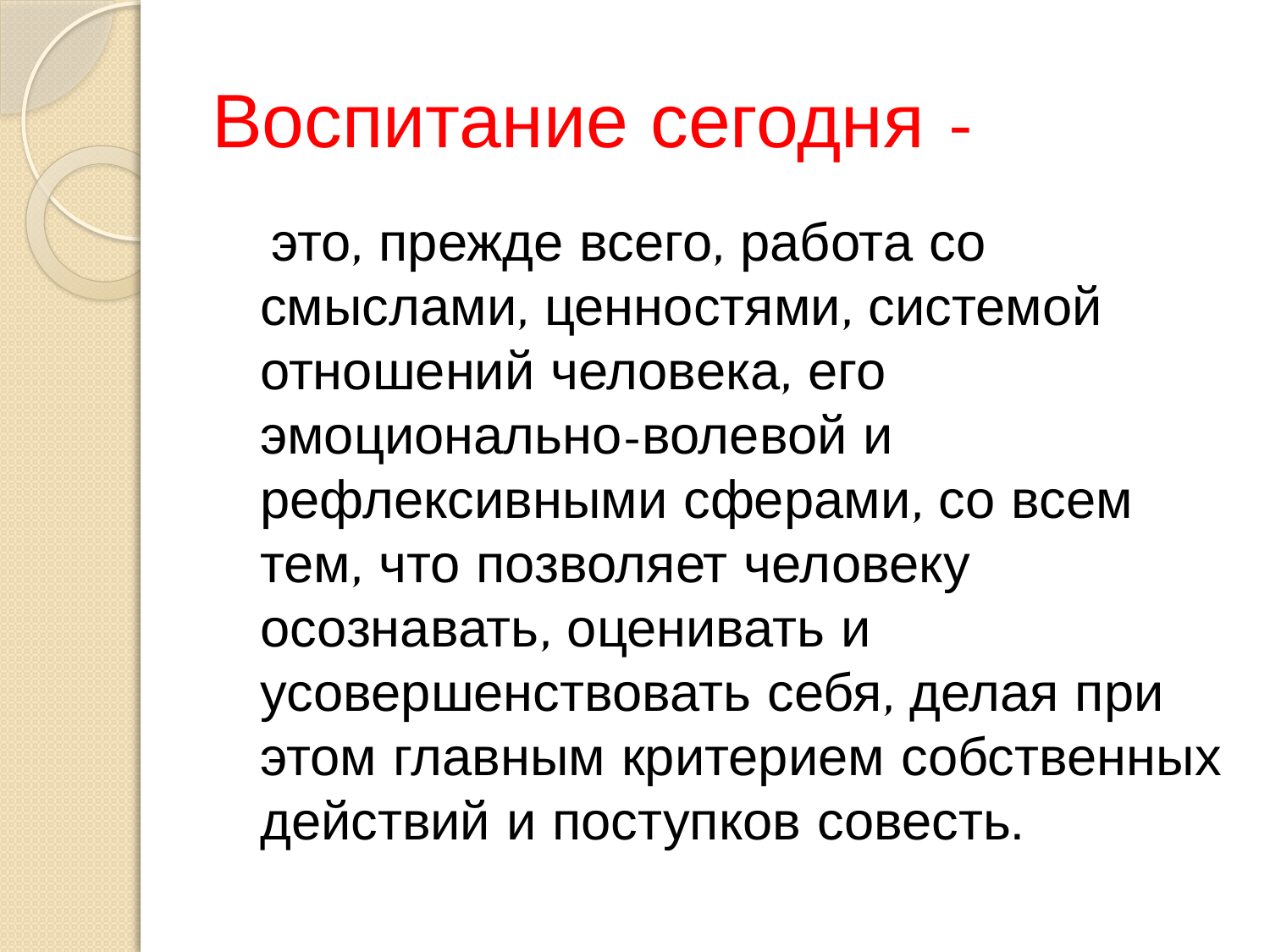

# Воспитание сегодня -
   это, прежде всего, работа со смыслами, ценностями, системой отношений человека, его эмоционально-волевой и рефлексивными сферами, со всем тем, что позволяет человеку осознавать, оценивать и усовершенствовать себя, делая при этом главным критерием собственных действий и поступков совесть.